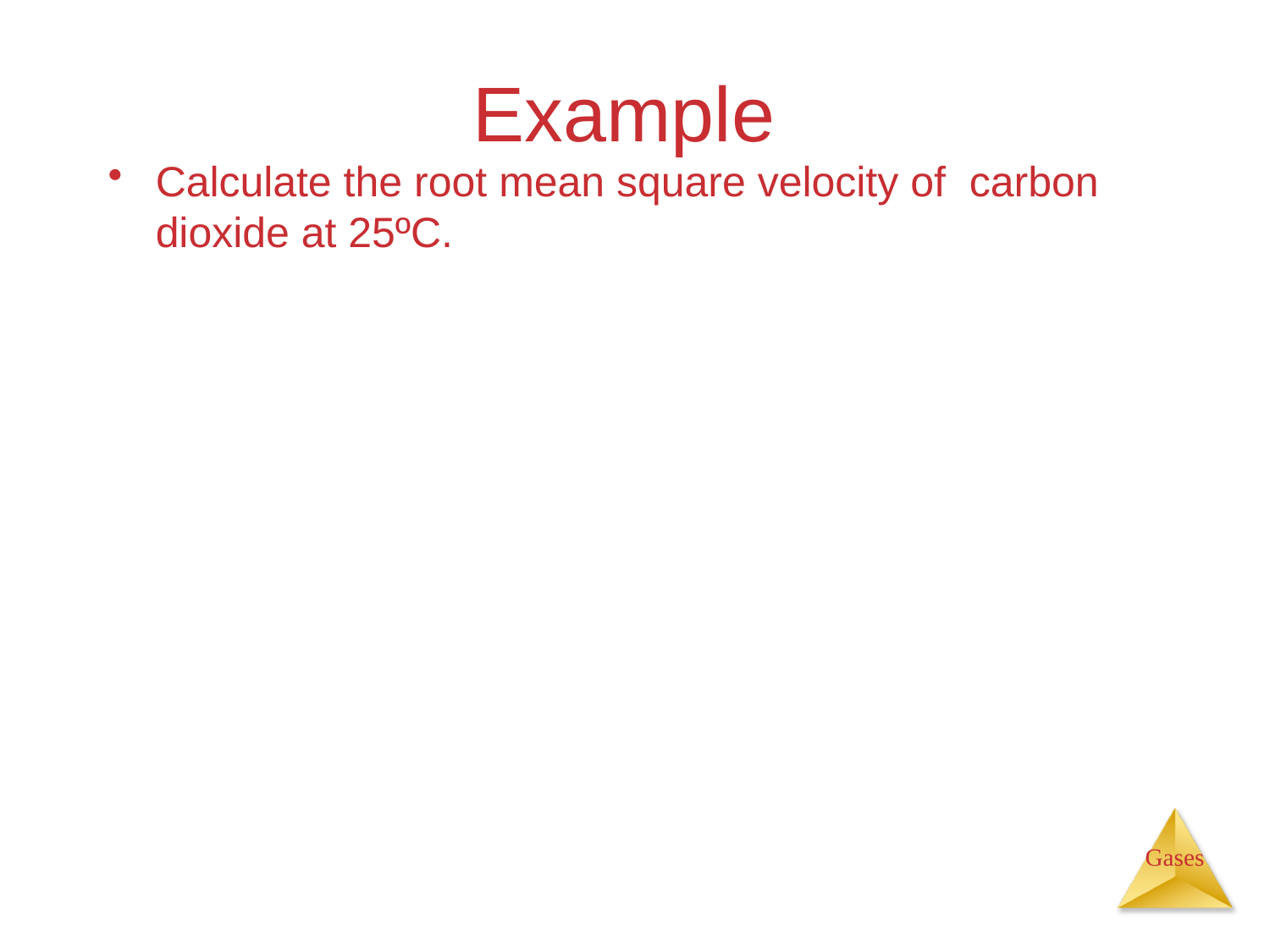

# Example
Calculate the root mean square velocity of  carbon dioxide at 25ºC.